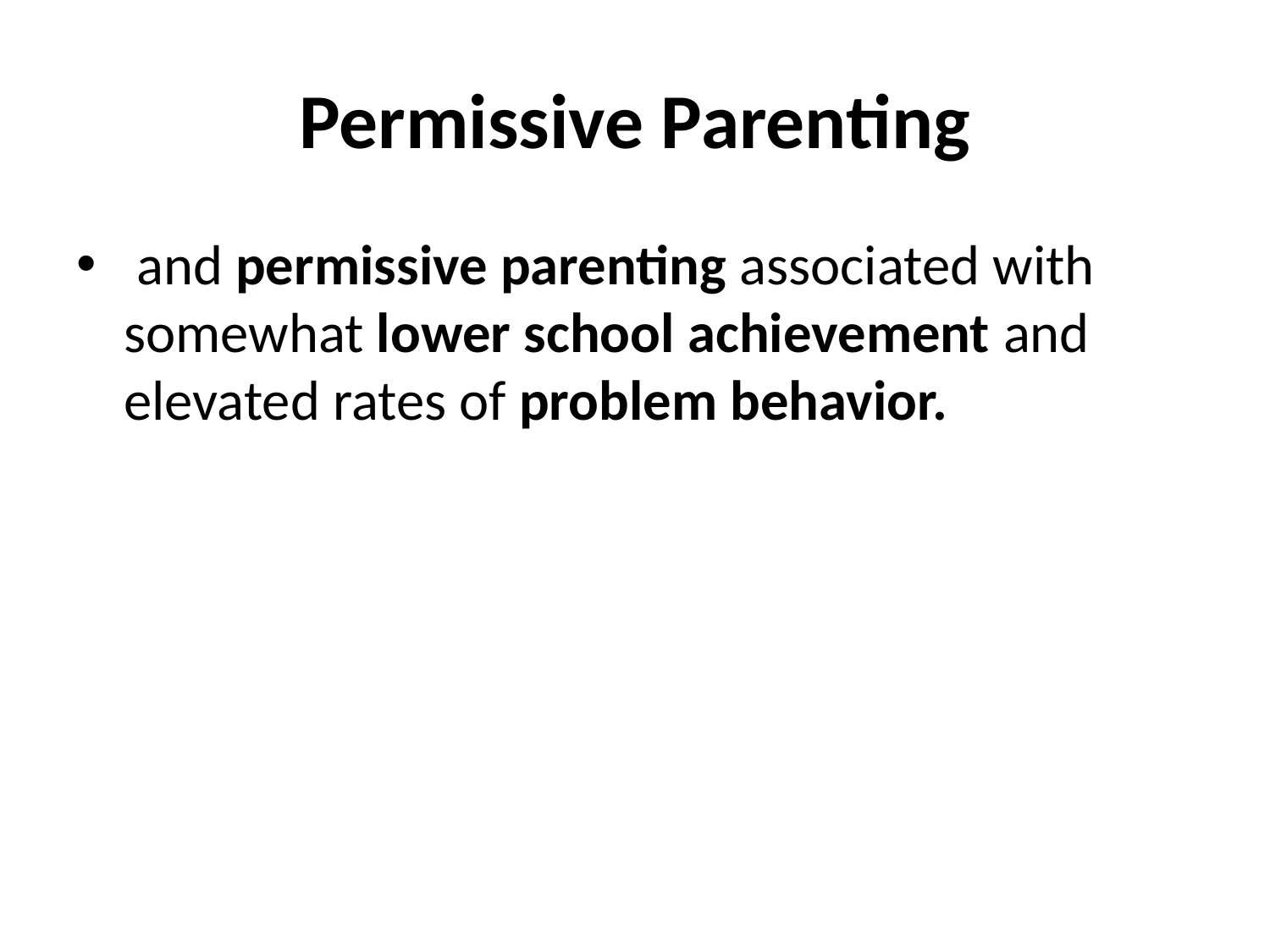

# Permissive Parenting
 and permissive parenting associated with somewhat lower school achievement and elevated rates of problem behavior.